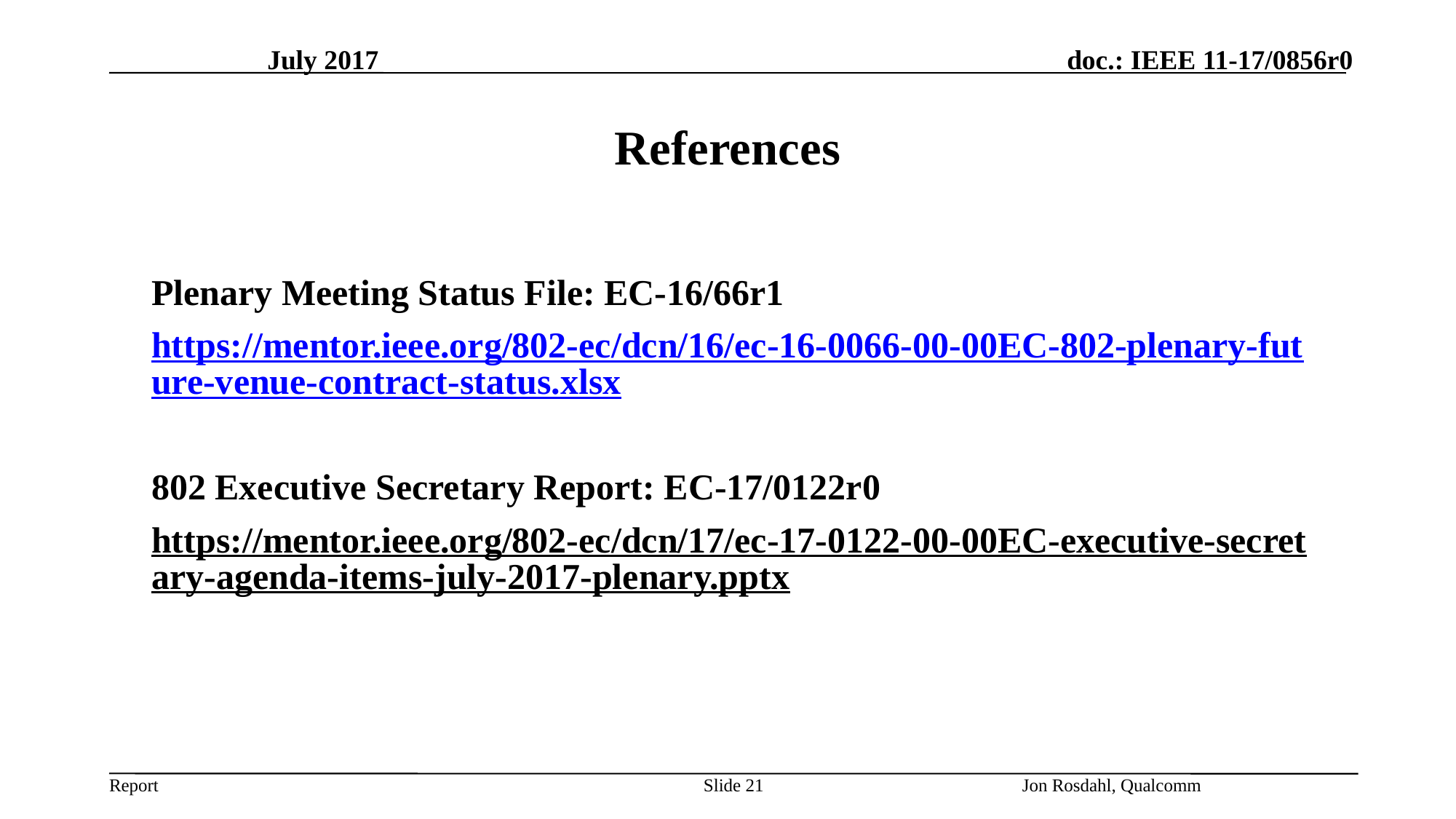

July 2017
# References
Plenary Meeting Status File: EC-16/66r1
https://mentor.ieee.org/802-ec/dcn/16/ec-16-0066-00-00EC-802-plenary-future-venue-contract-status.xlsx

802 Executive Secretary Report: EC-17/0122r0
https://mentor.ieee.org/802-ec/dcn/17/ec-17-0122-00-00EC-executive-secretary-agenda-items-july-2017-plenary.pptx

Slide 21
Jon Rosdahl, Qualcomm